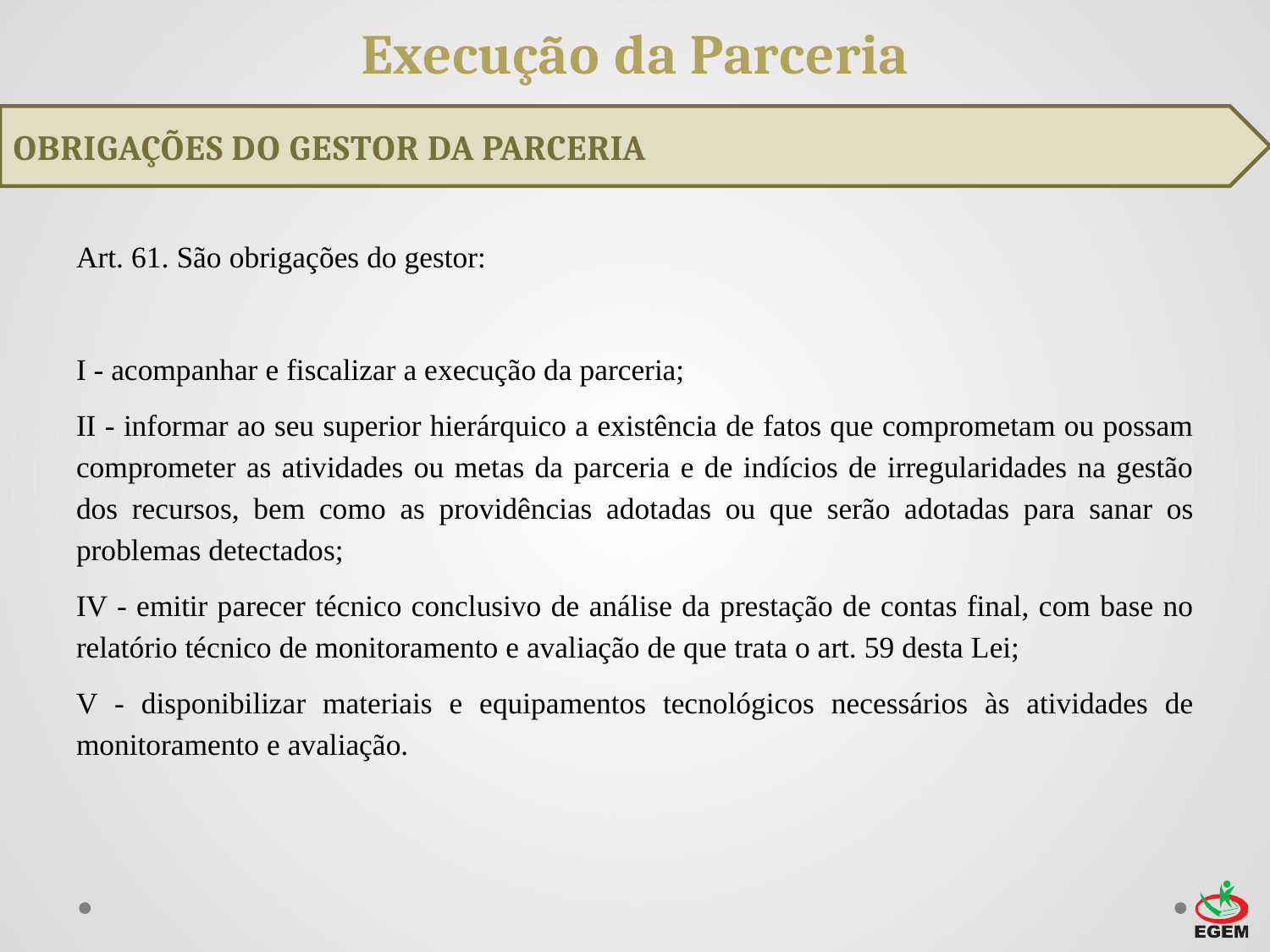

# Execução da Parceria
OBRIGAÇÕES DO GESTOR DA PARCERIA
Art. 61. São obrigações do gestor:

I - acompanhar e fiscalizar a execução da parceria;
II - informar ao seu superior hierárquico a existência de fatos que comprometam ou possam comprometer as atividades ou metas da parceria e de indícios de irregularidades na gestão dos recursos, bem como as providências adotadas ou que serão adotadas para sanar os problemas detectados;
IV - emitir parecer técnico conclusivo de análise da prestação de contas final, com base no relatório técnico de monitoramento e avaliação de que trata o art. 59 desta Lei;
V - disponibilizar materiais e equipamentos tecnológicos necessários às atividades de monitoramento e avaliação.